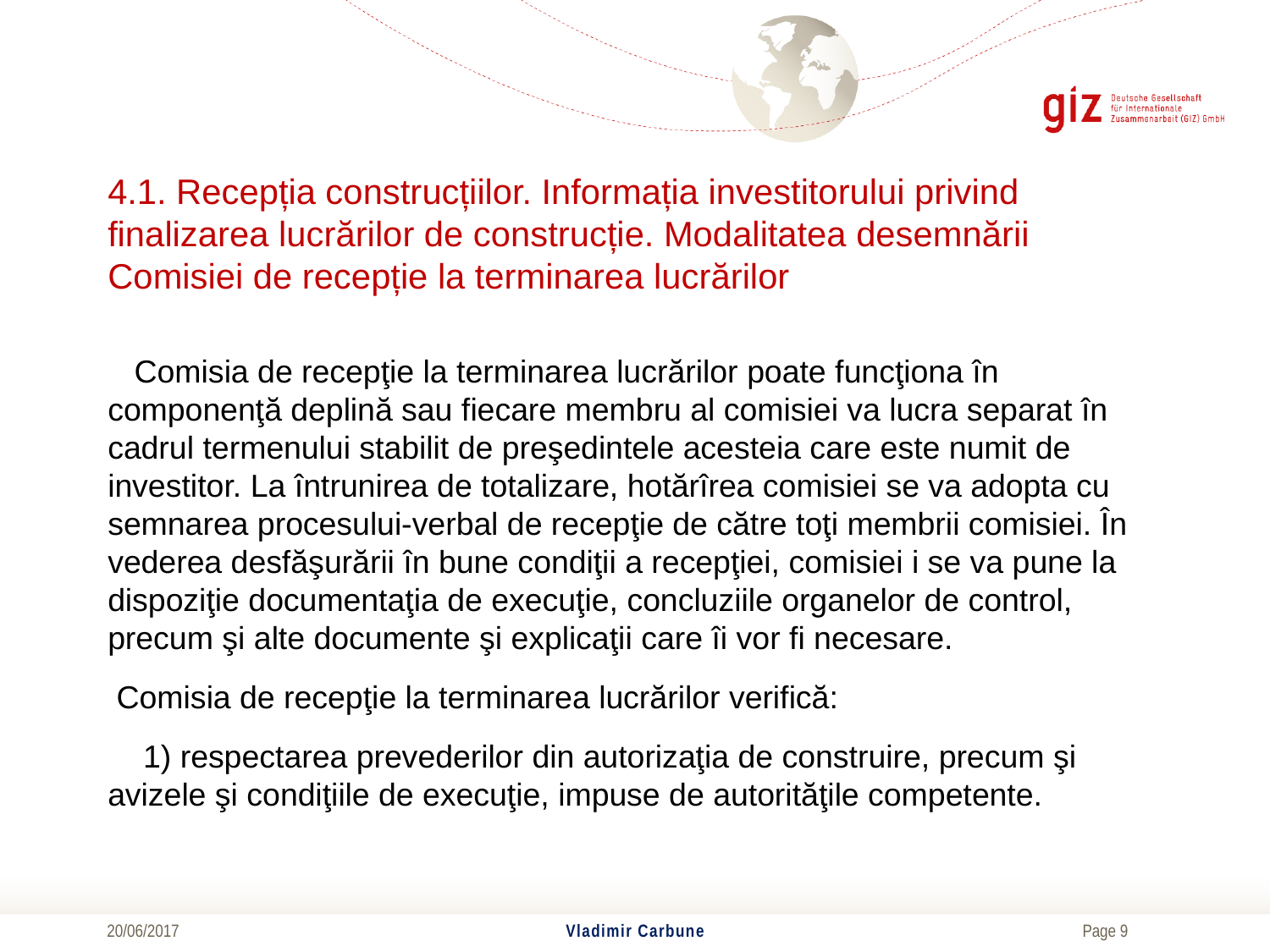

# 4.1. Recepția construcțiilor. Informația investitorului privind finalizarea lucrărilor de construcție. Modalitatea desemnării Comisiei de recepție la terminarea lucrărilor
   Comisia de recepţie la terminarea lucrărilor poate funcţiona în componenţă deplină sau fiecare membru al comisiei va lucra separat în cadrul termenului stabilit de preşedintele acesteia care este numit de investitor. La întrunirea de totalizare, hotărîrea comisiei se va adopta cu semnarea procesului-verbal de recepţie de către toţi membrii comisiei. În vederea desfăşurării în bune condiţii a recepţiei, comisiei i se va pune la dispoziţie documentaţia de execuţie, concluziile organelor de control, precum şi alte documente şi explicaţii care îi vor fi necesare.
 Comisia de recepţie la terminarea lucrărilor verifică:
    1) respectarea prevederilor din autorizaţia de construire, precum şi avizele şi condiţiile de execuţie, impuse de autorităţile competente.

20/06/2017
Vladimir Carbune